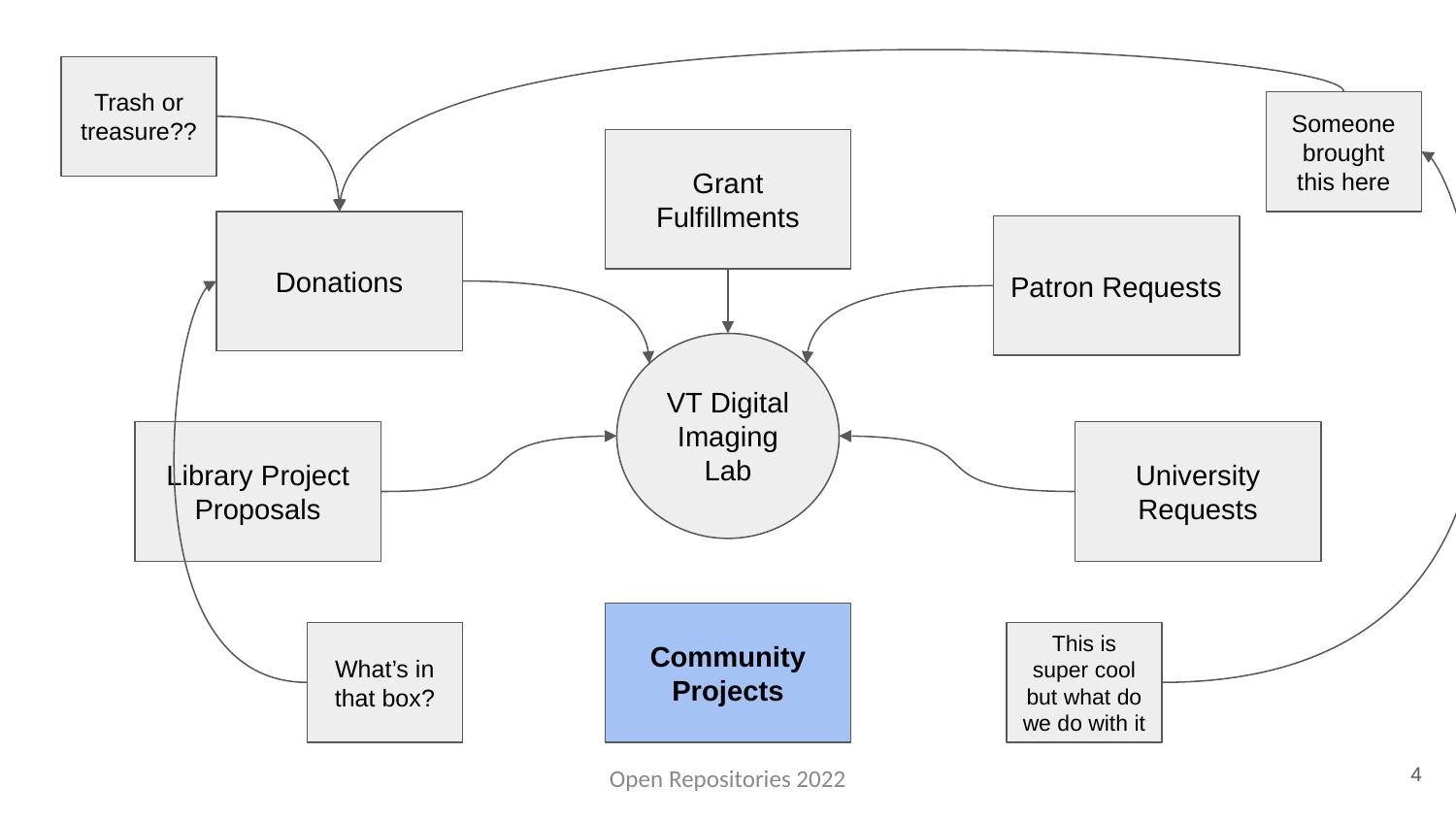

Trash or treasure??
Someone brought this here
Grant Fulfillments
Donations
Patron Requests
VT Digital Imaging Lab
Library Project Proposals
University Requests
Community Projects
What’s in that box?
This is super cool but what do we do with it
4